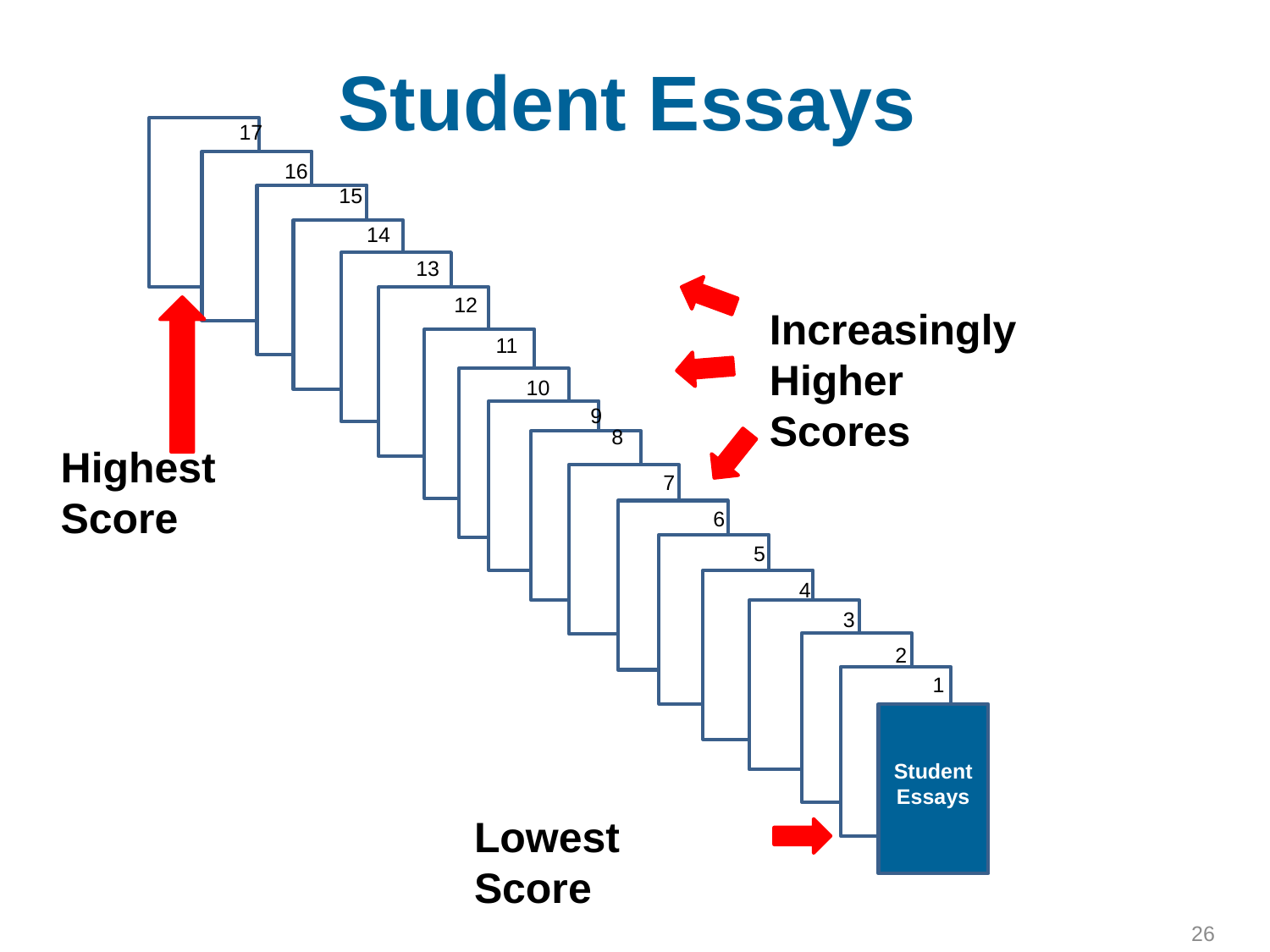

# Student Essays
17

16
15

14

13

12

Increasingly Higher Scores
11

10

9

8

Highest Score

7

6

5

4

3

2
1

Student Essays
Lowest Score

26